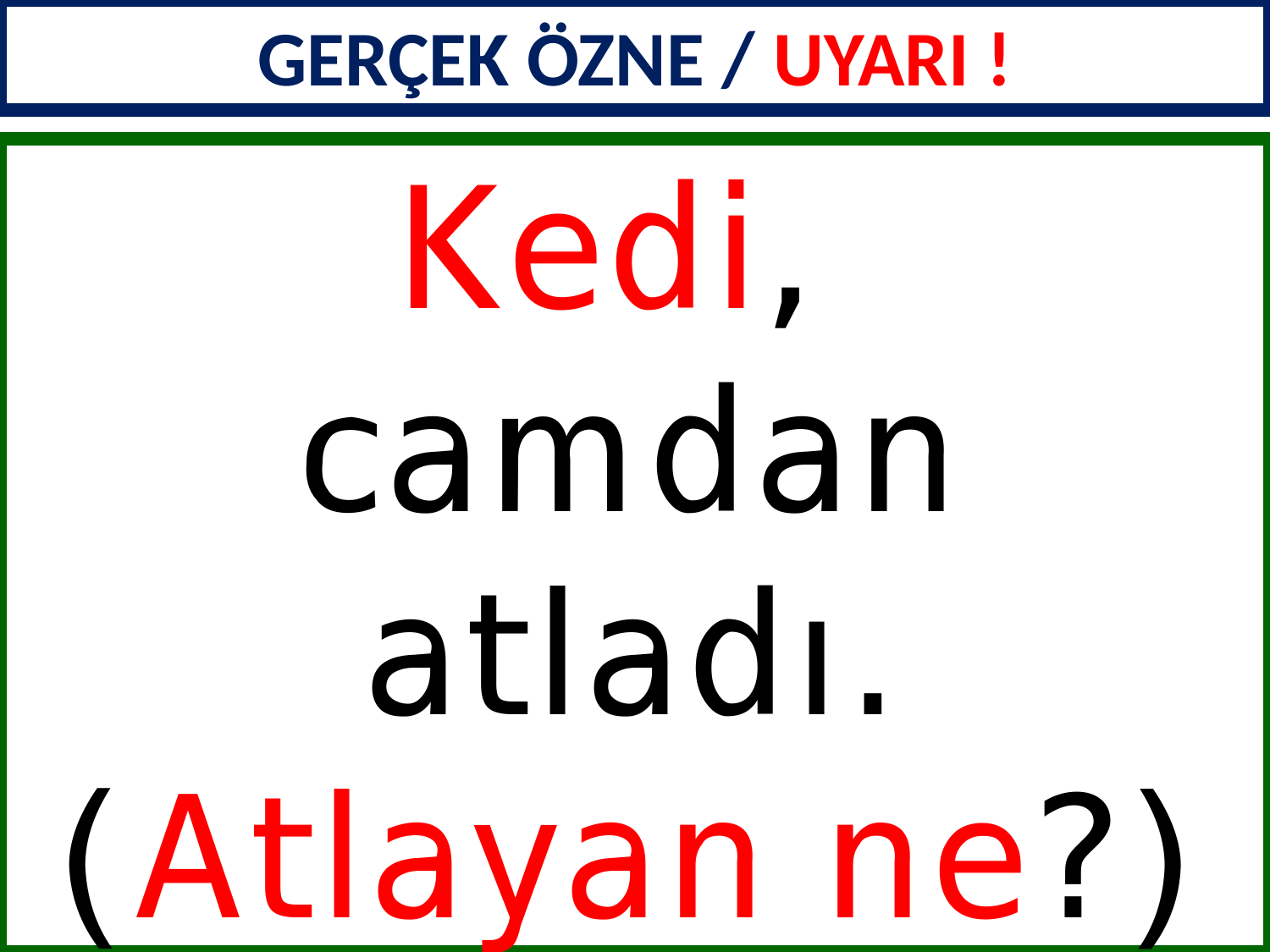

GERÇEK ÖZNE / UYARI !
Kedi,
camdan atladı.
(Atlayan ne?)